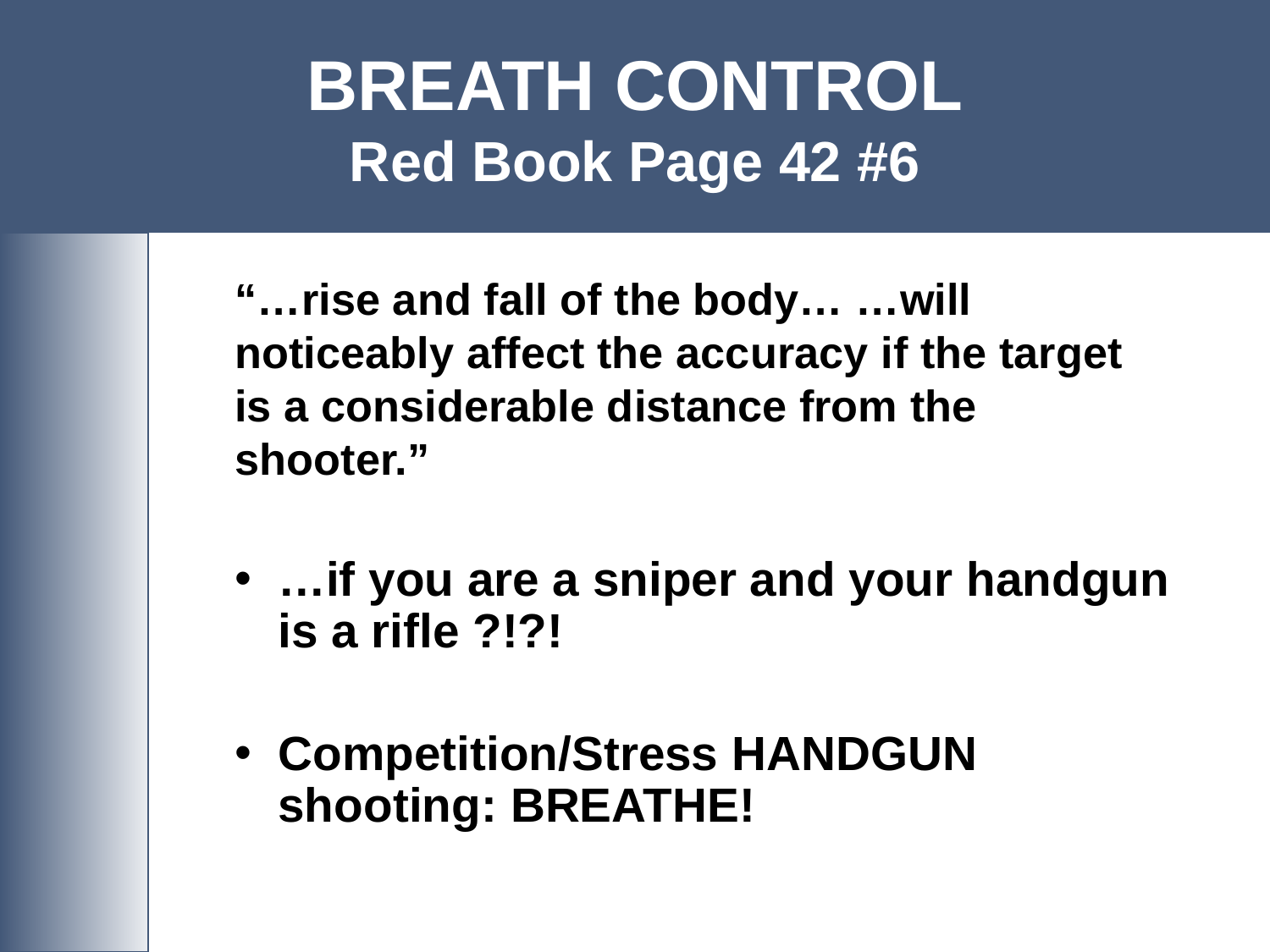

# BREATH CONTROL Red Book Page 42 #6

“…rise and fall of the body… …will noticeably affect the accuracy if the target is a considerable distance from the shooter.”

…if you are a sniper and your handgun is a rifle ?!?!

Competition/Stress HANDGUN shooting: BREATHE!